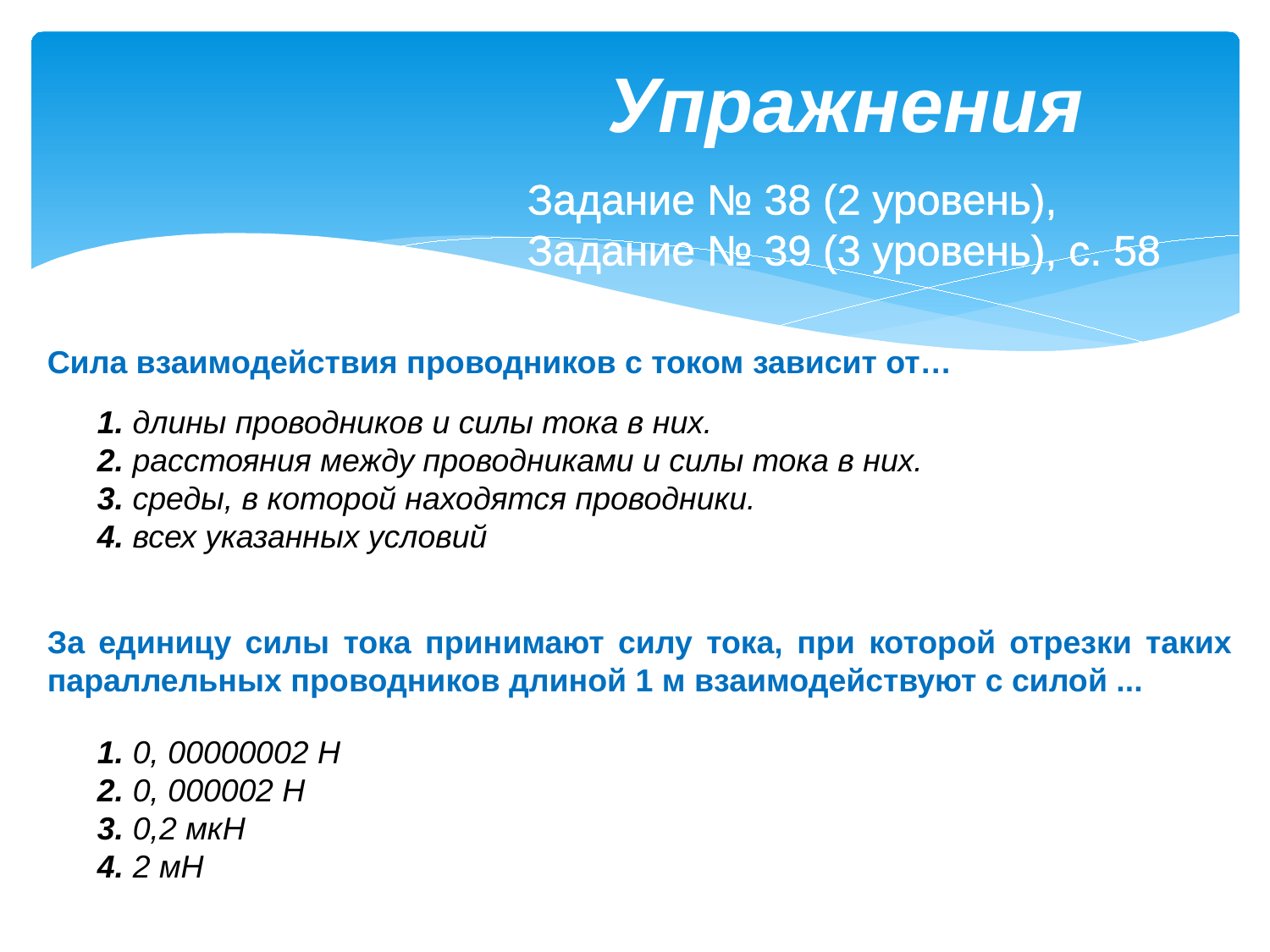

# Упражнения
Задание № 38 (2 уровень),
Задание № 39 (3 уровень), с. 58
Сила взаимодействия проводников с током зависит от…
1. длины проводников и силы тока в них.
2. расстояния между проводниками и силы тока в них.
3. среды, в которой находятся проводники.
4. всех указанных условий
За единицу силы тока принимают силу тока, при которой отрезки таких параллельных проводников длиной 1 м взаимодействуют с силой ...
1. 0, 00000002 Н
2. 0, 000002 Н
3. 0,2 мкН
4. 2 мН